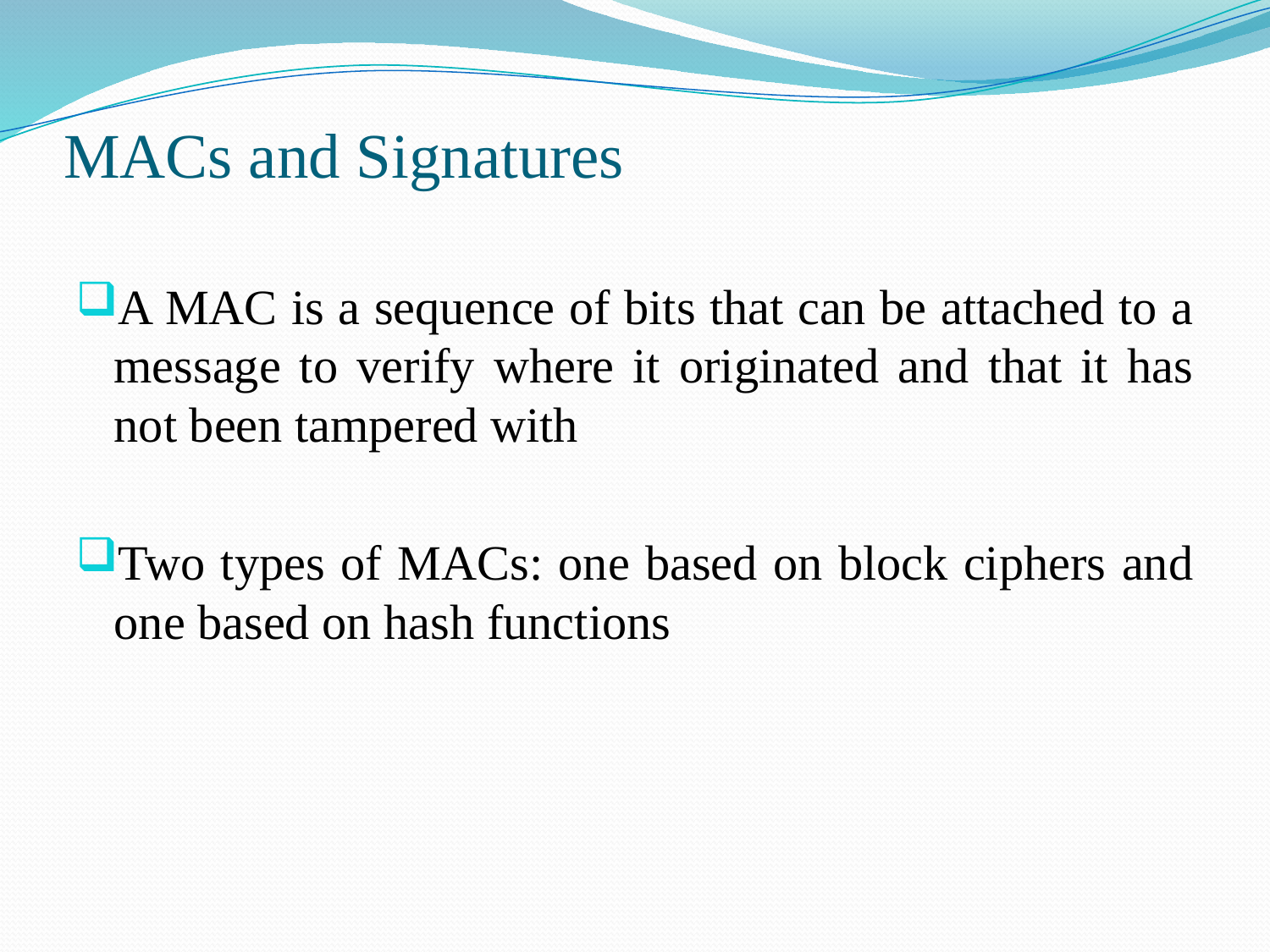

# MACs and Signatures
A MAC is a sequence of bits that can be attached to a message to verify where it originated and that it has not been tampered with

Two types of MACs: one based on block ciphers and one based on hash functions